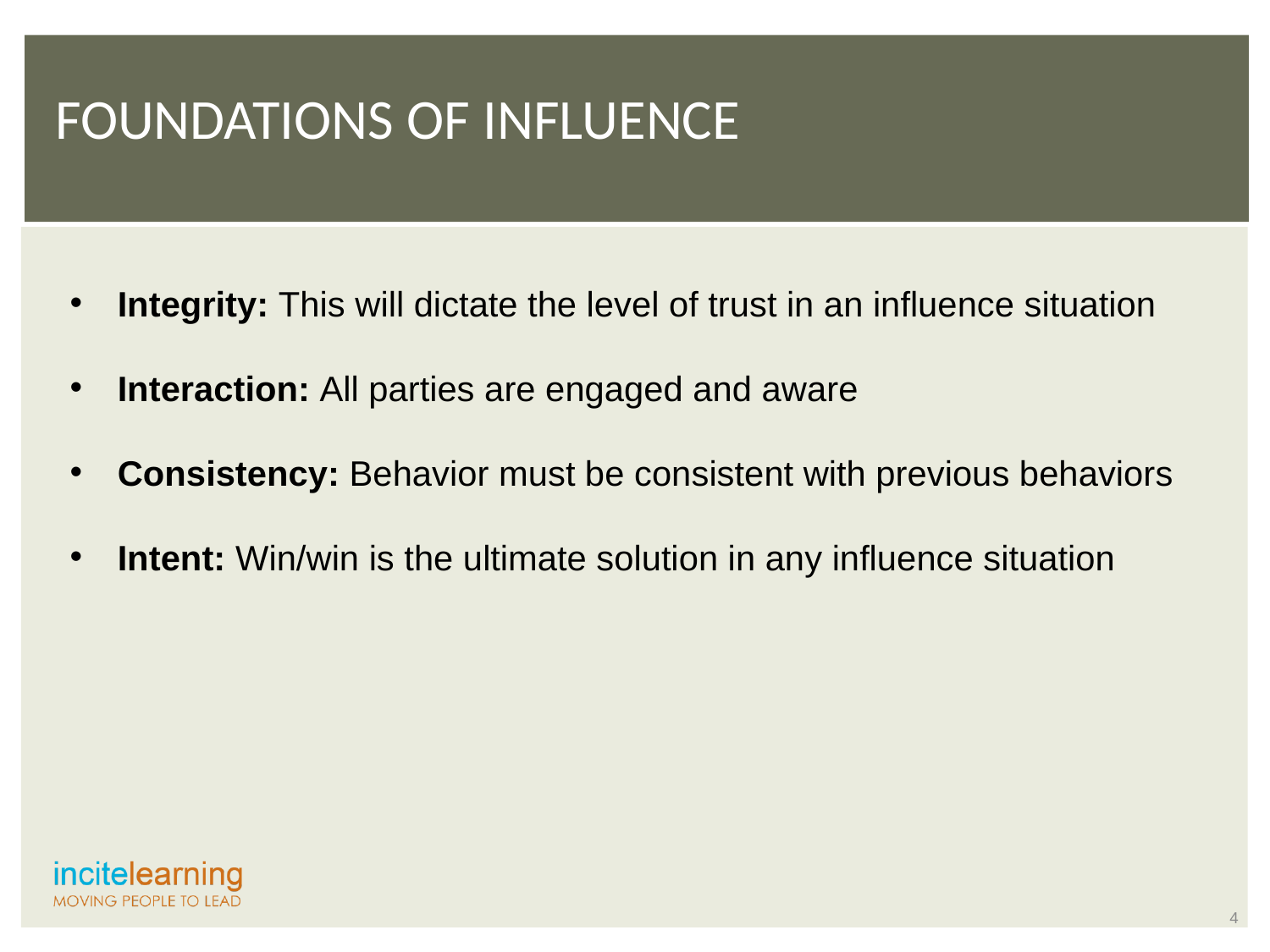

Foundations of Influence
Integrity: This will dictate the level of trust in an influence situation

Interaction: All parties are engaged and aware

Consistency: Behavior must be consistent with previous behaviors

Intent: Win/win is the ultimate solution in any influence situation